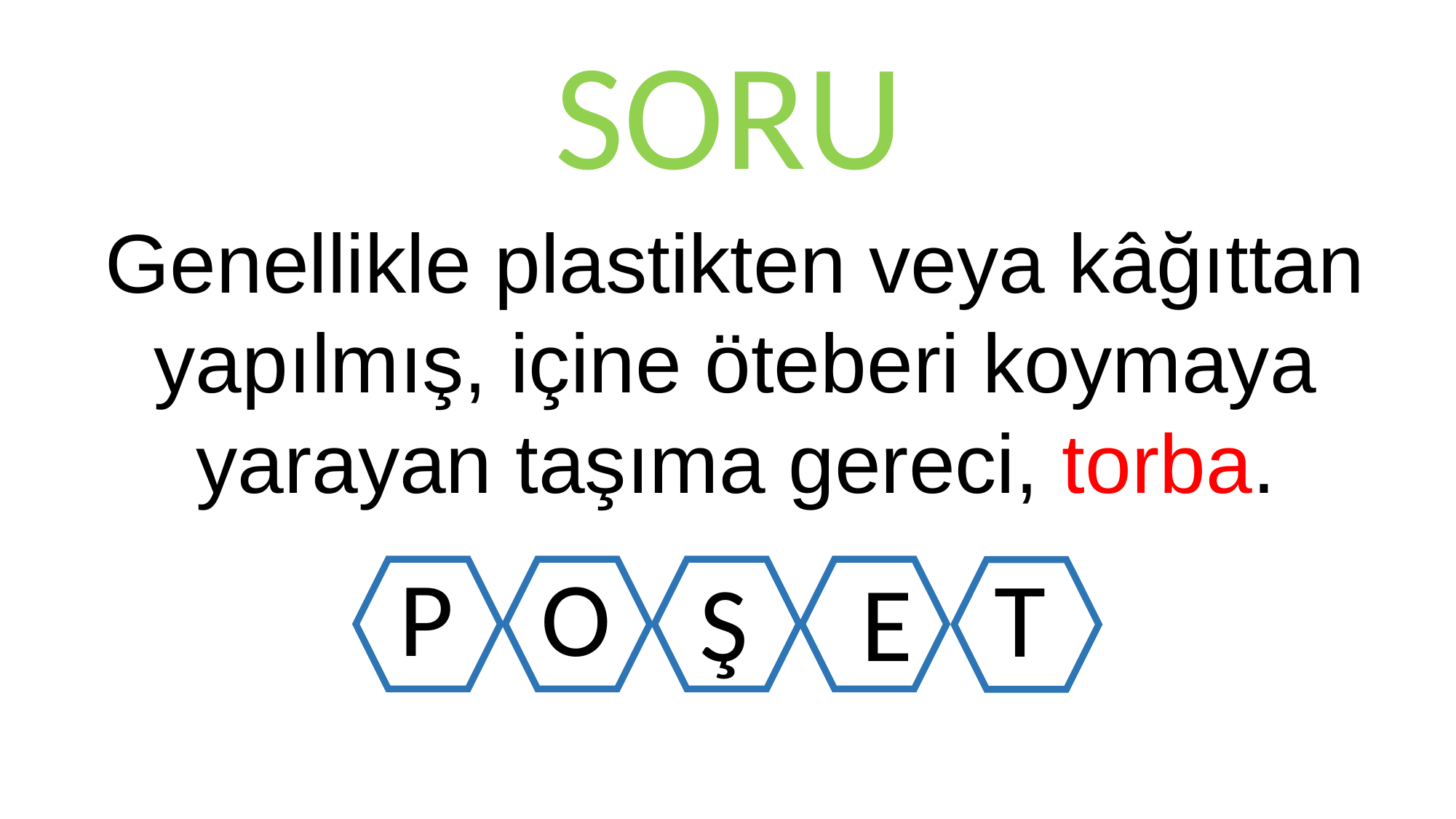

SORU
Genellikle plastikten veya kâğıttan yapılmış, içine öteberi koymaya yarayan taşıma gereci, torba.
P
O
T
Ş
E